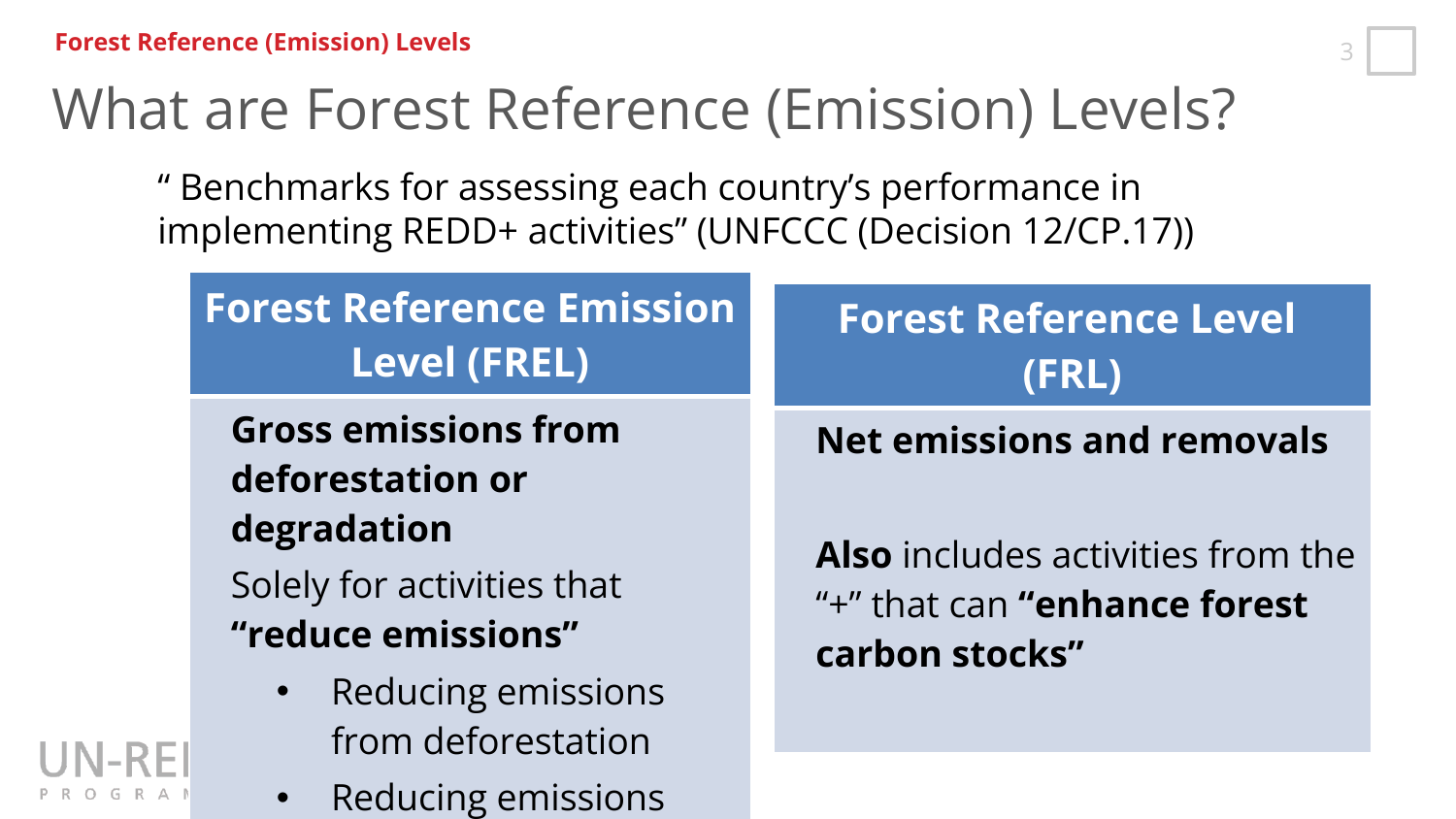

Forest Reference (Emission) Levels
What are Forest Reference (Emission) Levels?
“ Benchmarks for assessing each country’s performance in implementing REDD+ activities” (UNFCCC (Decision 12/CP.17))
| Forest Reference Emission Level (FREL) |
| --- |
| Gross emissions from deforestation or degradation Solely for activities that “reduce emissions” Reducing emissions from deforestation Reducing emissions from forest degradation |
| Forest Reference Level (FRL) |
| --- |
| Net emissions and removals Also includes activities from the “+” that can “enhance forest carbon stocks” |